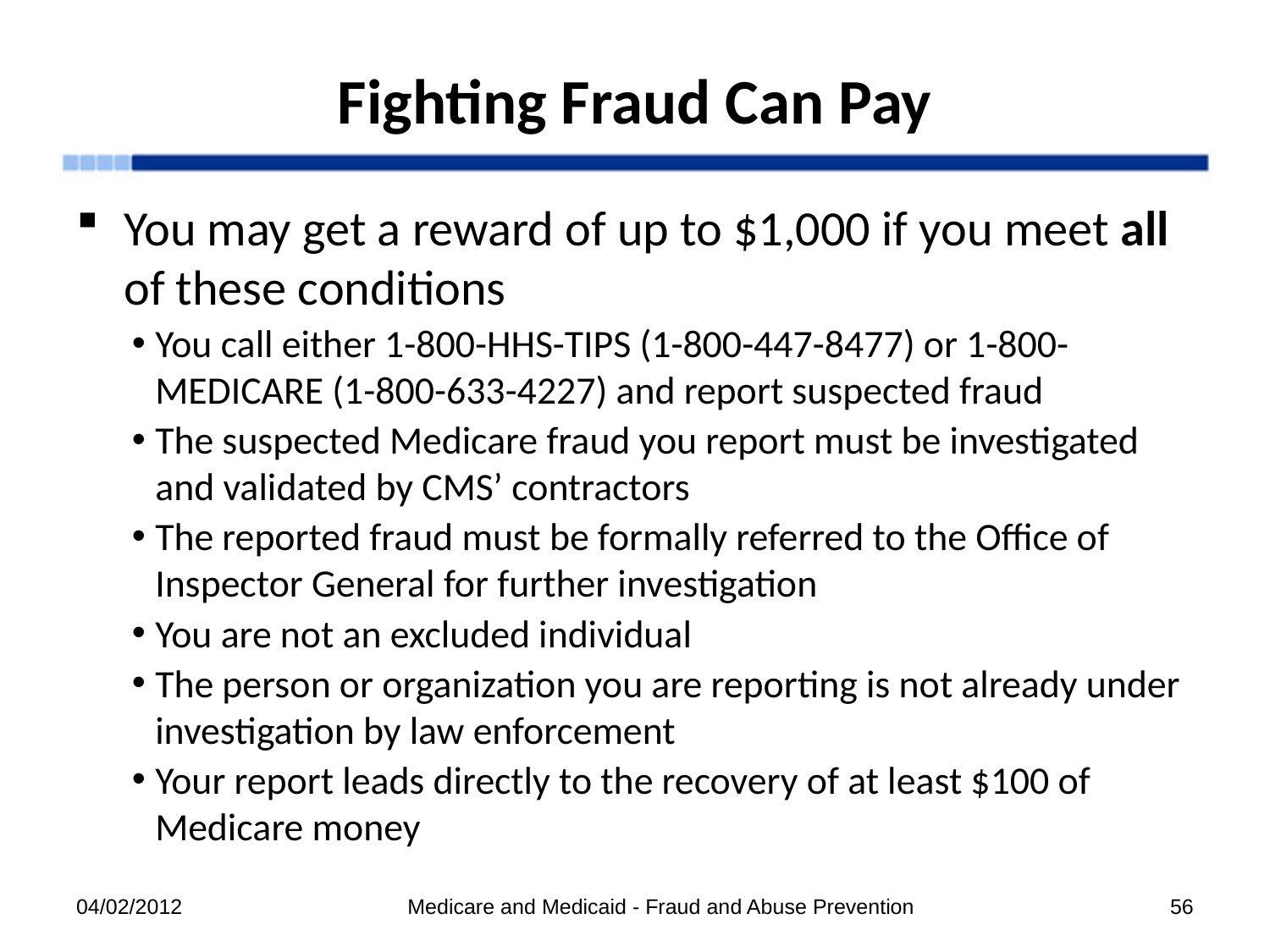

# Fighting Fraud Can Pay
You may get a reward of up to $1,000 if you meet all of these conditions
You call either 1-800-HHS-TIPS (1-800-447-8477) or 1-800-MEDICARE (1-800-633-4227) and report suspected fraud
The suspected Medicare fraud you report must be investigated and validated by CMS’ contractors
The reported fraud must be formally referred to the Office of Inspector General for further investigation
You are not an excluded individual
The person or organization you are reporting is not already under investigation by law enforcement
Your report leads directly to the recovery of at least $100 of Medicare money
04/02/2012
Medicare and Medicaid - Fraud and Abuse Prevention
56